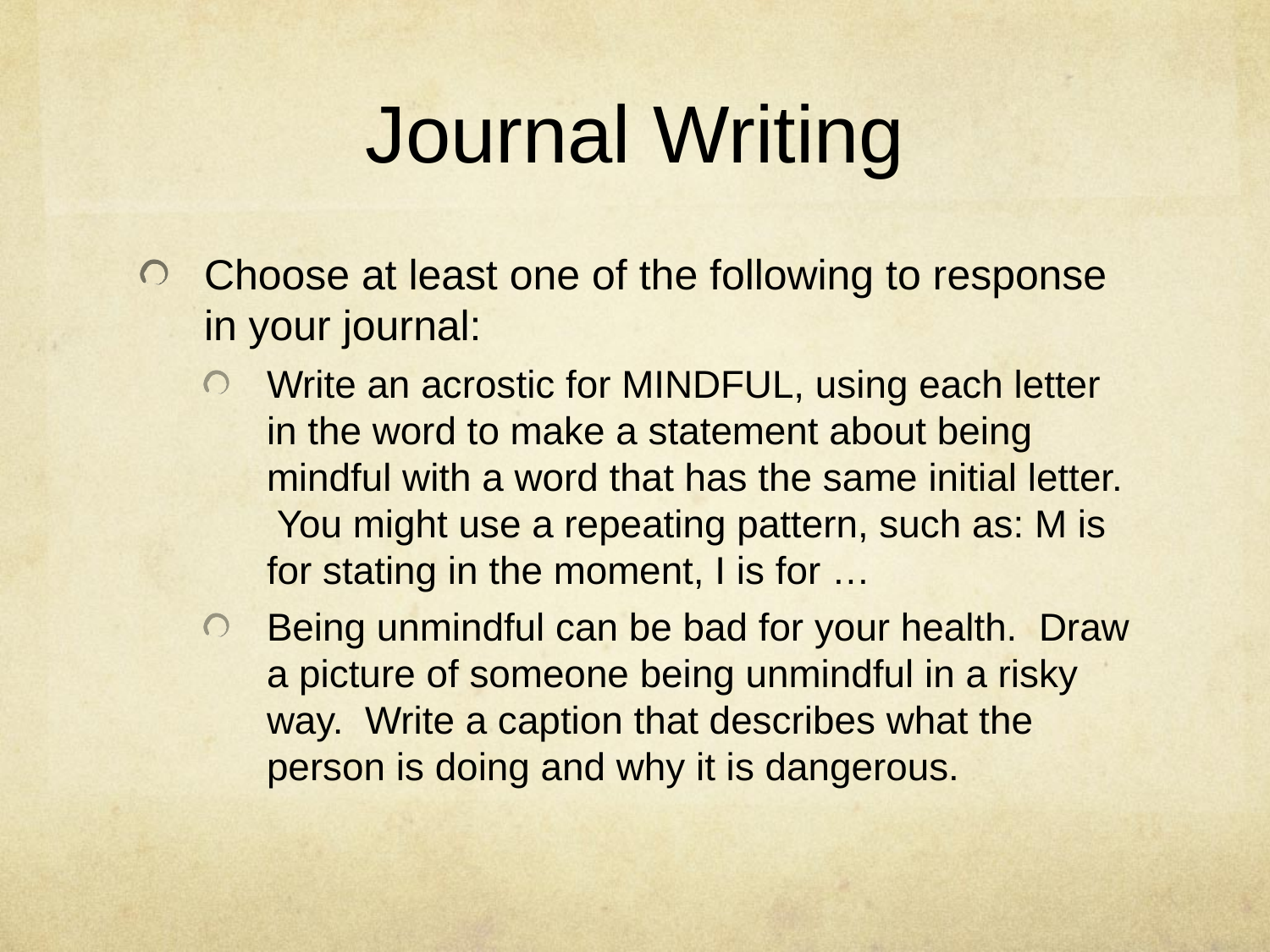

# Journal Writing
Choose at least one of the following to response in your journal:
Write an acrostic for MINDFUL, using each letter in the word to make a statement about being mindful with a word that has the same initial letter.  You might use a repeating pattern, such as: M is for stating in the moment, I is for …
Being unmindful can be bad for your health.  Draw a picture of someone being unmindful in a risky way.  Write a caption that describes what the person is doing and why it is dangerous.